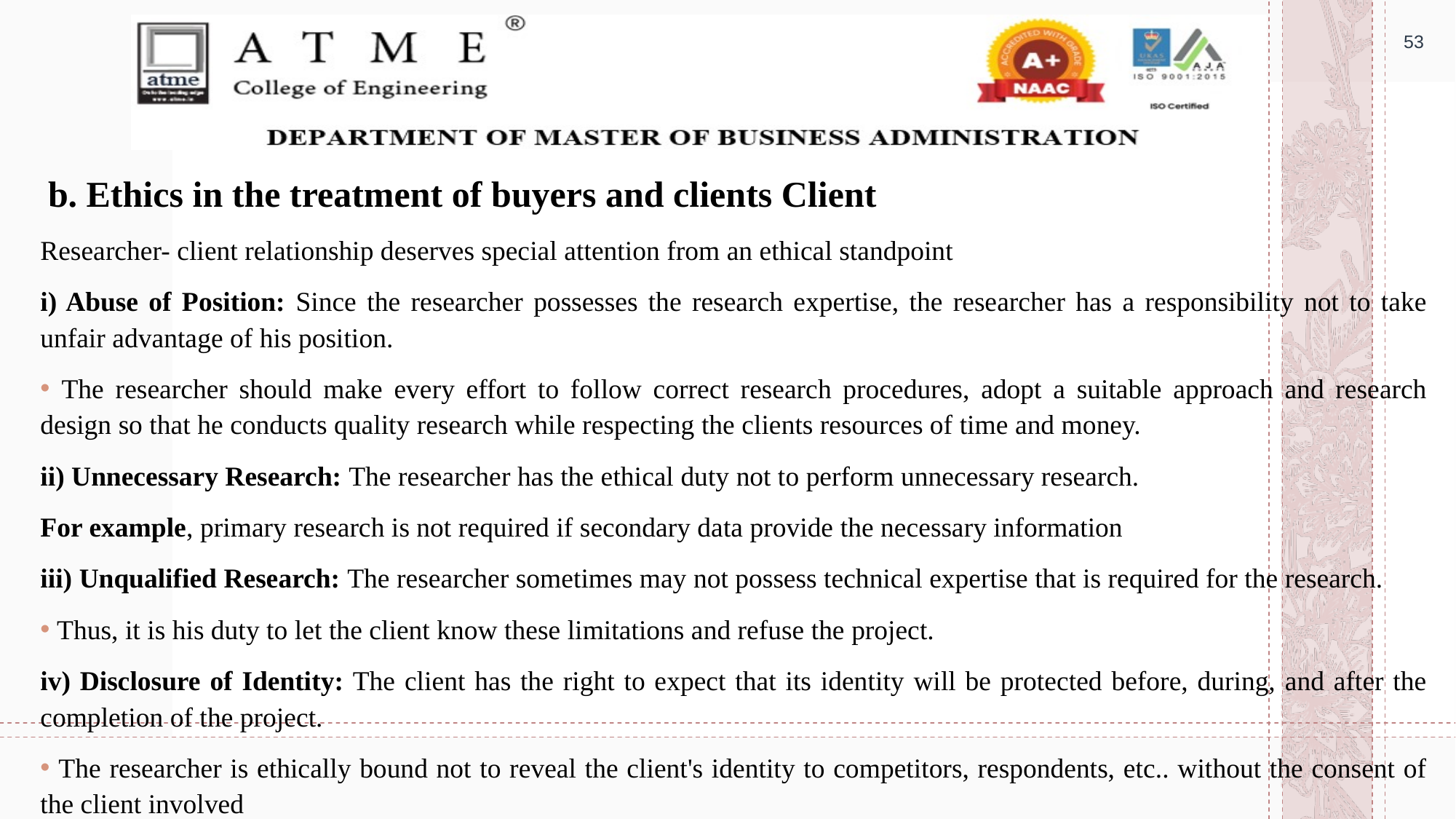

53
#
 b. Ethics in the treatment of buyers and clients Client
Researcher- client relationship deserves special attention from an ethical standpoint
i) Abuse of Position: Since the researcher possesses the research expertise, the researcher has a responsibility not to take unfair advantage of his position.
 The researcher should make every effort to follow correct research procedures, adopt a suitable approach and research design so that he conducts quality research while respecting the clients resources of time and money.
ii) Unnecessary Research: The researcher has the ethical duty not to perform unnecessary research.
For example, primary research is not required if secondary data provide the necessary information
iii) Unqualified Research: The researcher sometimes may not possess technical expertise that is required for the research.
 Thus, it is his duty to let the client know these limitations and refuse the project.
iv) Disclosure of Identity: The client has the right to expect that its identity will be protected before, during, and after the completion of the project.
 The researcher is ethically bound not to reveal the client's identity to competitors, respondents, etc.. without the consent of the client involved